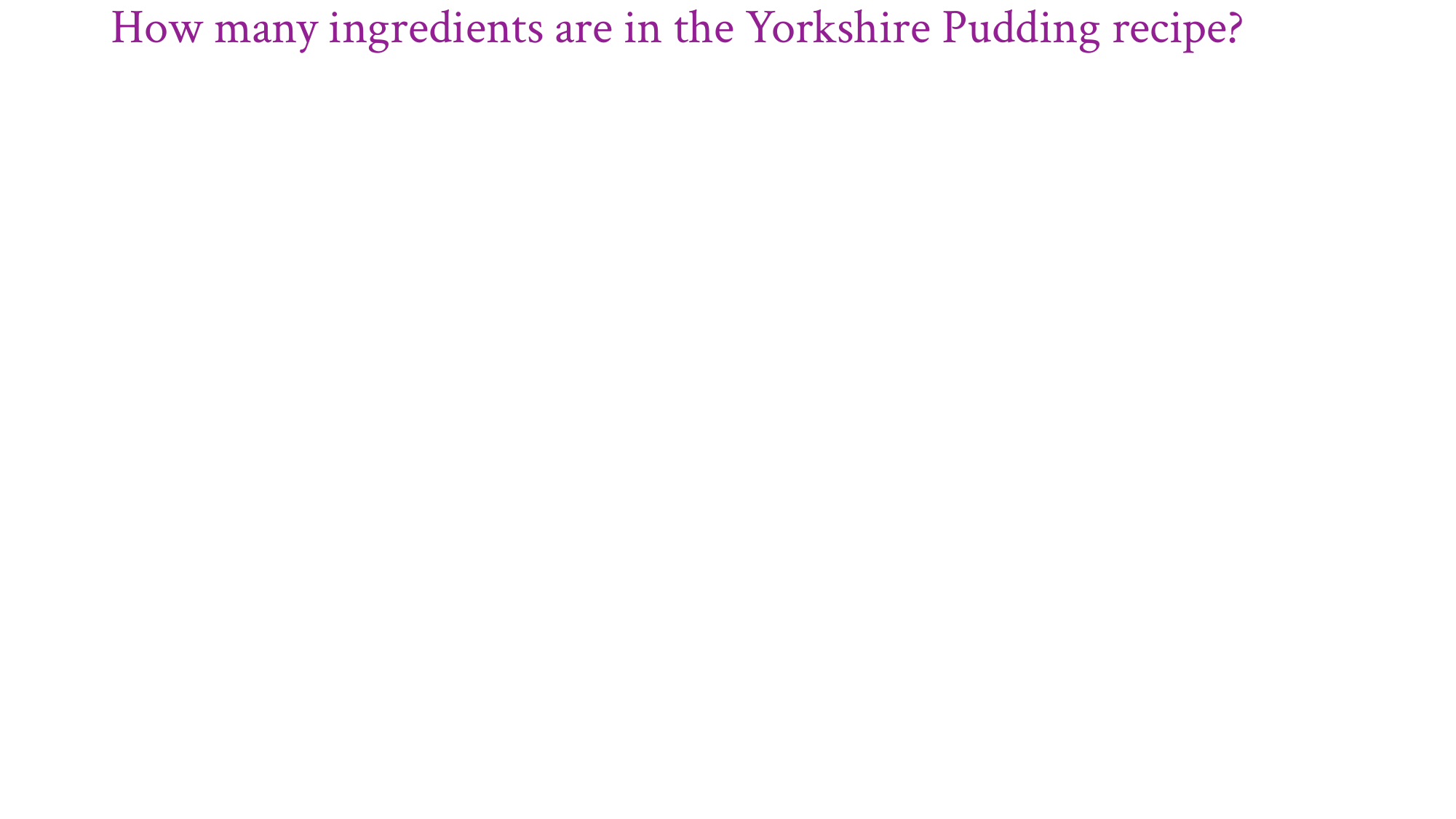

# How many ingredients are in the Yorkshire Pudding recipe?